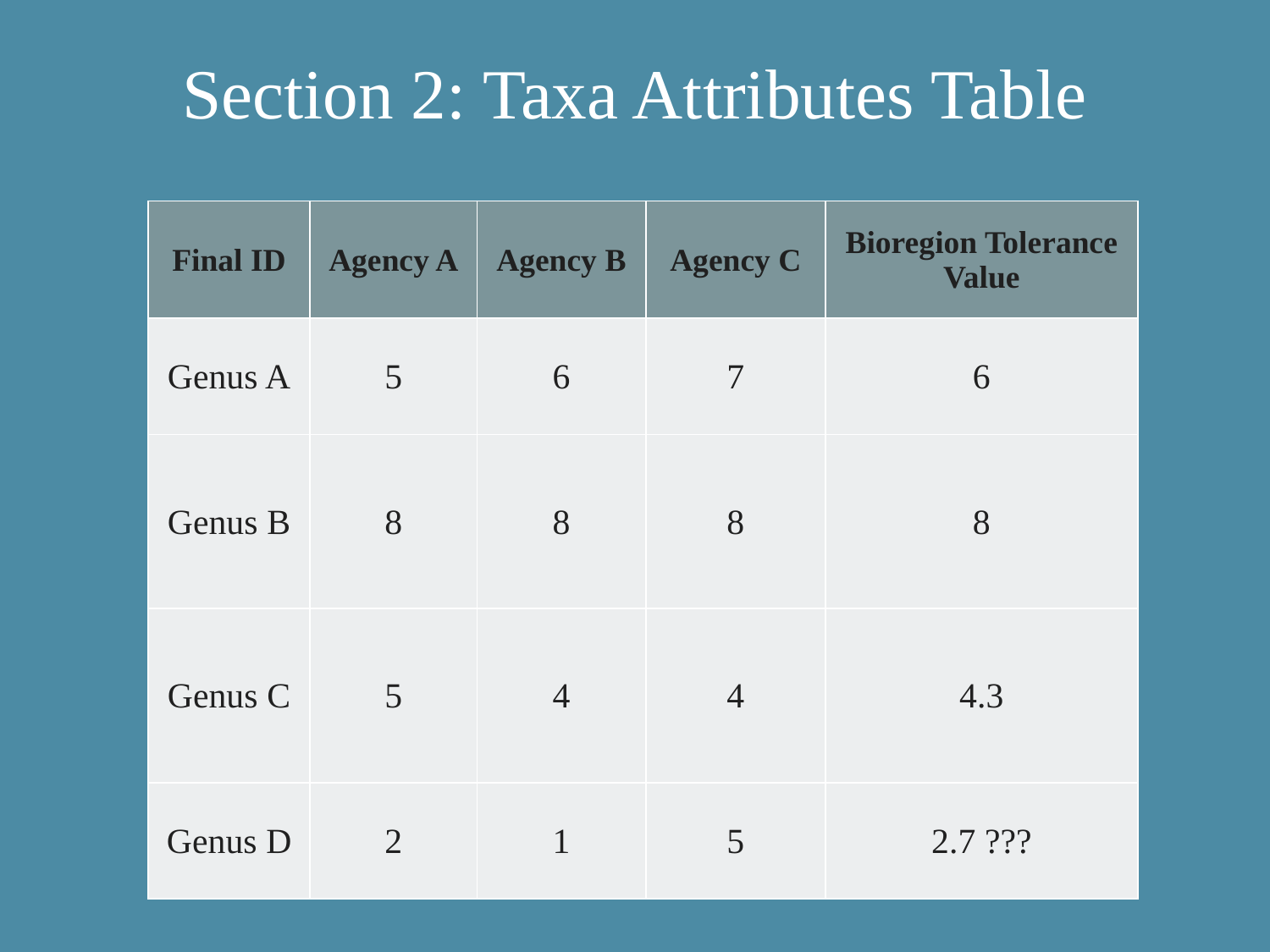

# Section 2: Taxa Attributes Table
| Final ID | Agency A | Agency B | Agency C | Bioregion Tolerance Value |
| --- | --- | --- | --- | --- |
| Genus A | 5 | 6 | 7 | 6 |
| Genus B | 8 | 8 | 8 | 8 |
| Genus C | 5 | 4 | 4 | 4.3 |
| Genus D | 2 | 1 | 5 | 2.7 ??? |